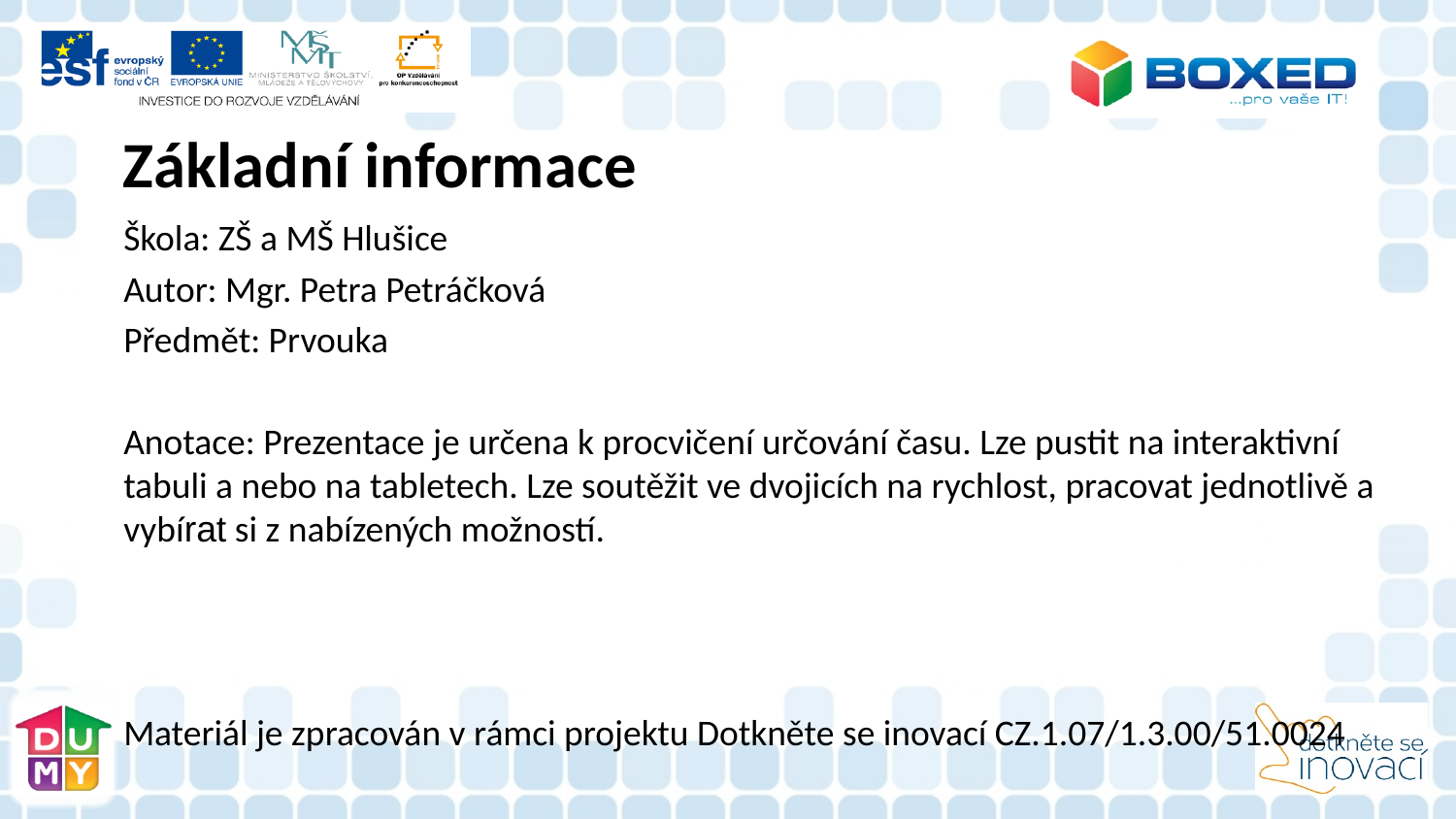

Základní informace
Škola: ZŠ a MŠ Hlušice
Autor: Mgr. Petra Petráčková
Předmět: Prvouka

Anotace: Prezentace je určena k procvičení určování času. Lze pustit na interaktivní tabuli a nebo na tabletech. Lze soutěžit ve dvojicích na rychlost, pracovat jednotlivě a vybírat si z nabízených možností.

Materiál je zpracován v rámci projektu Dotkněte se inovací CZ.1.07/1.3.00/51.0024